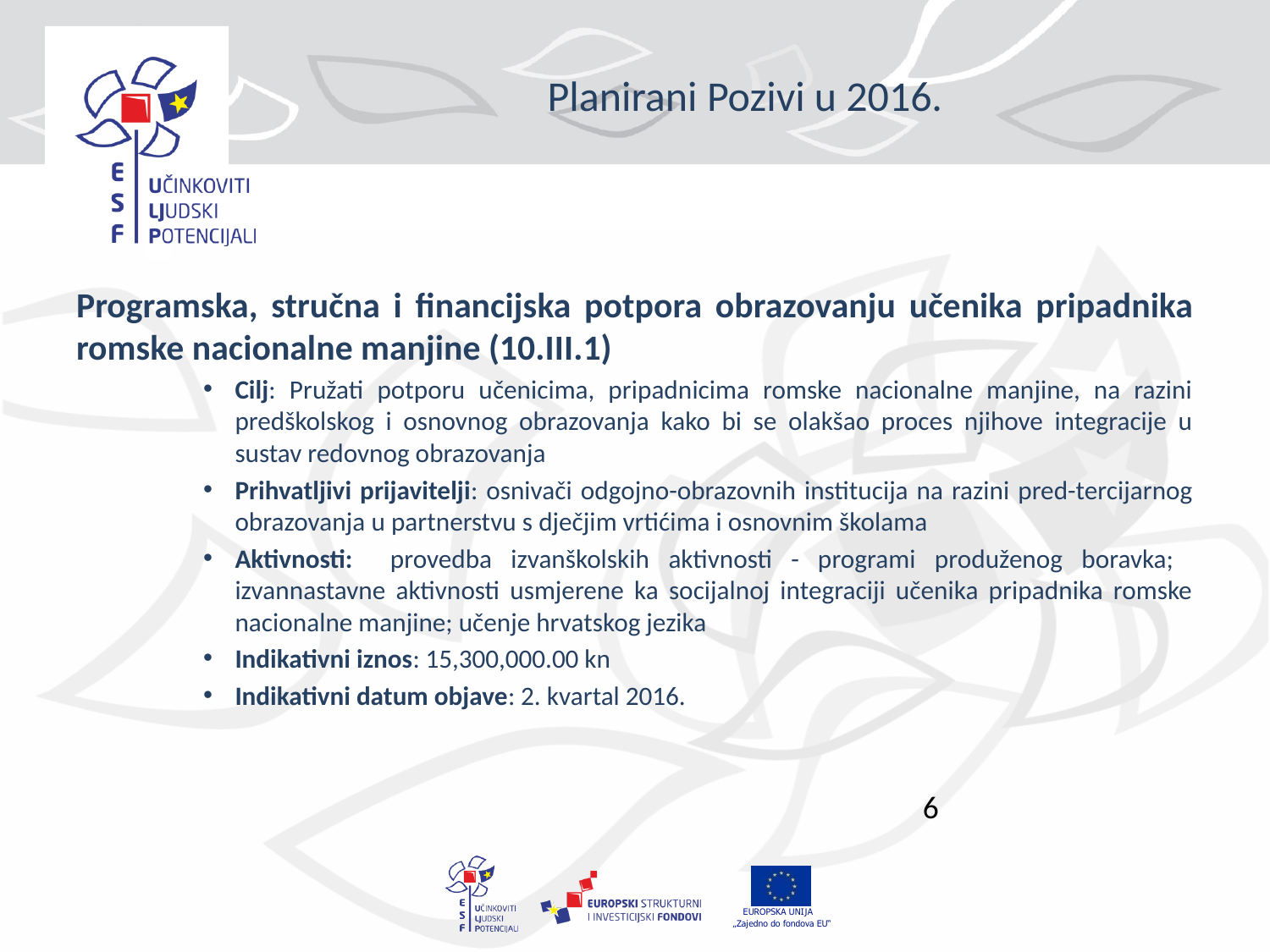

# Planirani Pozivi u 2016.
Programska, stručna i financijska potpora obrazovanju učenika pripadnika romske nacionalne manjine (10.III.1)
Cilj: Pružati potporu učenicima, pripadnicima romske nacionalne manjine, na razini predškolskog i osnovnog obrazovanja kako bi se olakšao proces njihove integracije u sustav redovnog obrazovanja
Prihvatljivi prijavitelji: osnivači odgojno-obrazovnih institucija na razini pred-tercijarnog obrazovanja u partnerstvu s dječjim vrtićima i osnovnim školama
Aktivnosti:  provedba izvanškolskih aktivnosti - programi produženog boravka;  izvannastavne aktivnosti usmjerene ka socijalnoj integraciji učenika pripadnika romske nacionalne manjine; učenje hrvatskog jezika
Indikativni iznos: 15,300,000.00 kn
Indikativni datum objave: 2. kvartal 2016.

6